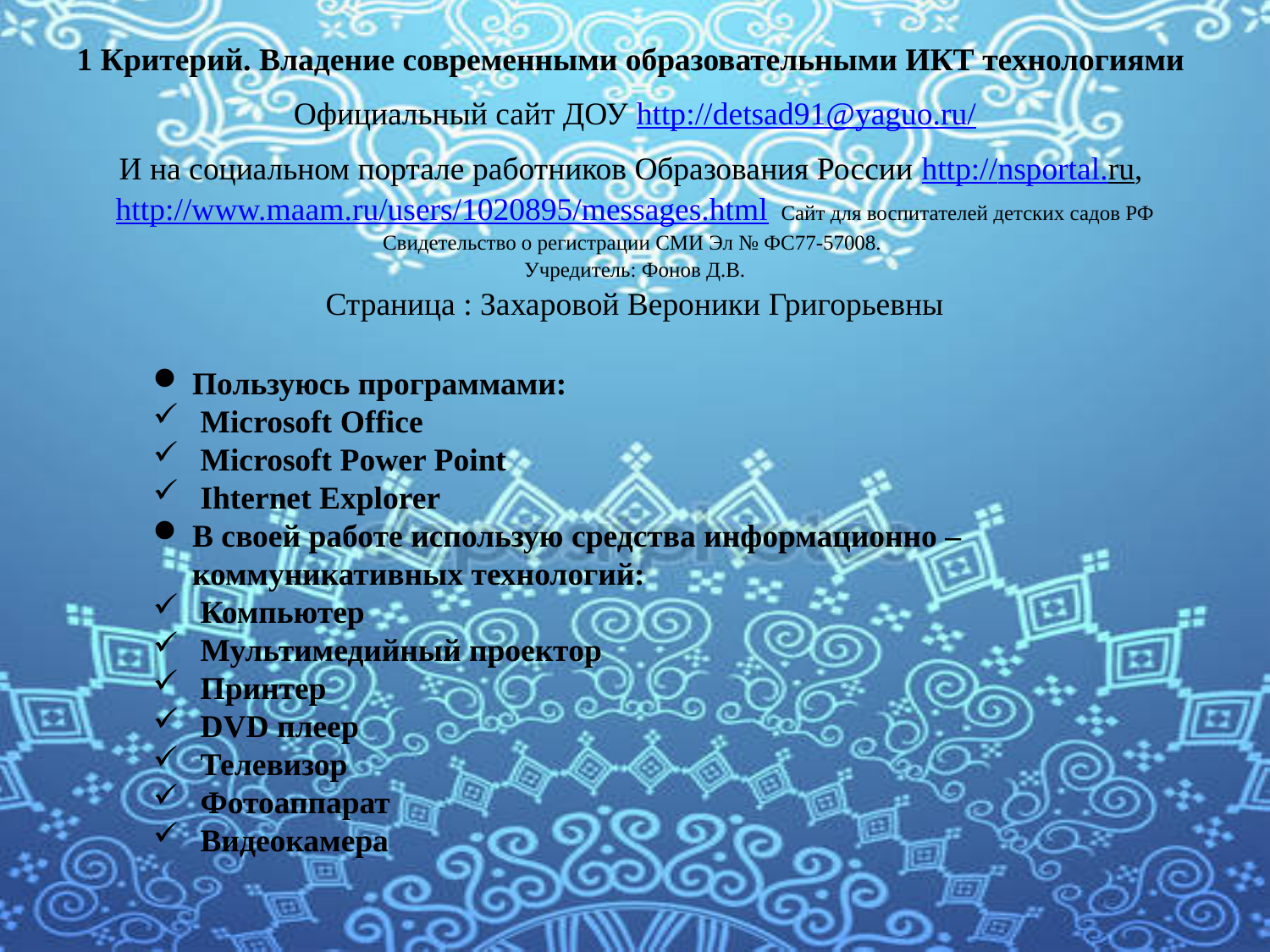

1 Критерий. Владение современными образовательными ИКТ технологиями
Официальный сайт ДОУ http://detsad91@yaguo.ru/
И на социальном портале работников Образования России http://nsportal.ru, http://www.maam.ru/users/1020895/messages.html  Сайт для воспитателей детских садов РФ
Свидетельство о регистрации СМИ Эл № ФС77-57008. 
Учредитель: Фонов Д.В.
Страница : Захаровой Вероники Григорьевны
Пользуюсь программами:
 Microsoft Оffice
 Microsoft Power Point
 Ihternet Explorer
В своей работе использую средства информационно – коммуникативных технологий:
 Компьютер
 Мультимедийный проектор
 Принтер
 DVD плеер
 Телевизор
 Фотоаппарат
 Видеокамера